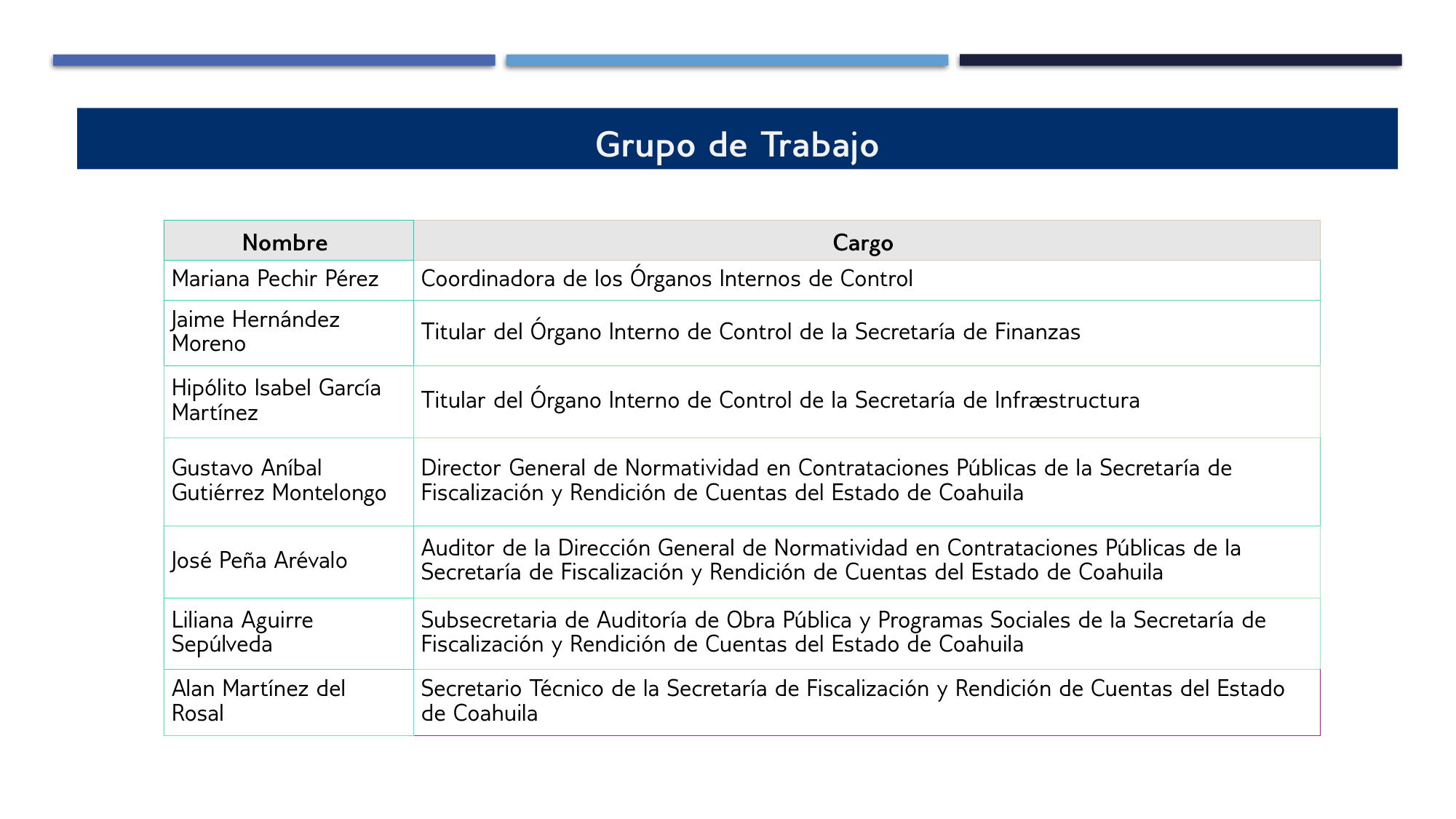

Grupo de Trabajo

| Nombre | Cargo |
| --- | --- |
| Mariana Pechir Pérez | Coordinadora de los Órganos Internos de Control |
| Jaime Hernández Moreno | Titular del Órgano Interno de Control de la Secretaría de Finanzas |
| Hipólito Isabel García Martínez | Titular del Órgano Interno de Control de la Secretaría de Infraestructura |
| Gustavo Aníbal Gutiérrez Montelongo | Director General de Normatividad en Contrataciones Públicas de la Secretaría de Fiscalización y Rendición de Cuentas del Estado de Coahuila |
| José Peña Arévalo | Auditor de la Dirección General de Normatividad en Contrataciones Públicas de la Secretaría de Fiscalización y Rendición de Cuentas del Estado de Coahuila |
| Liliana Aguirre Sepúlveda | Subsecretaria de Auditoría de Obra Pública y Programas Sociales de la Secretaría de Fiscalización y Rendición de Cuentas del Estado de Coahuila |
| Alan Martínez del Rosal | Secretario Técnico de la Secretaría de Fiscalización y Rendición de Cuentas del Estado de Coahuila |